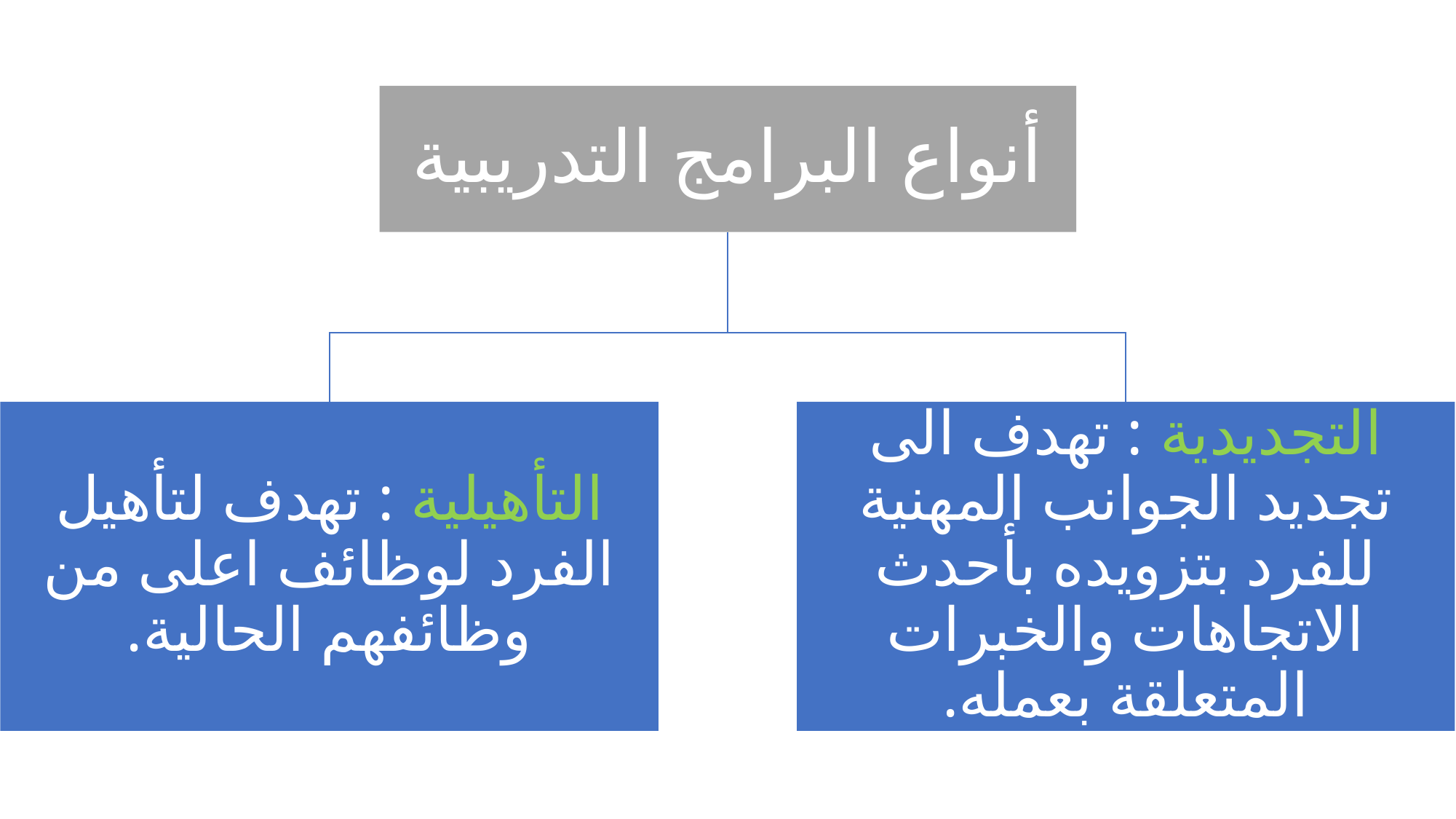

أنواع البرامج التدريبية
التأهيلية : تهدف لتأهيل الفرد لوظائف اعلى من وظائفهم الحالية.
التجديدية : تهدف الى تجديد الجوانب المهنية للفرد بتزويده بأحدث الاتجاهات والخبرات المتعلقة بعمله.